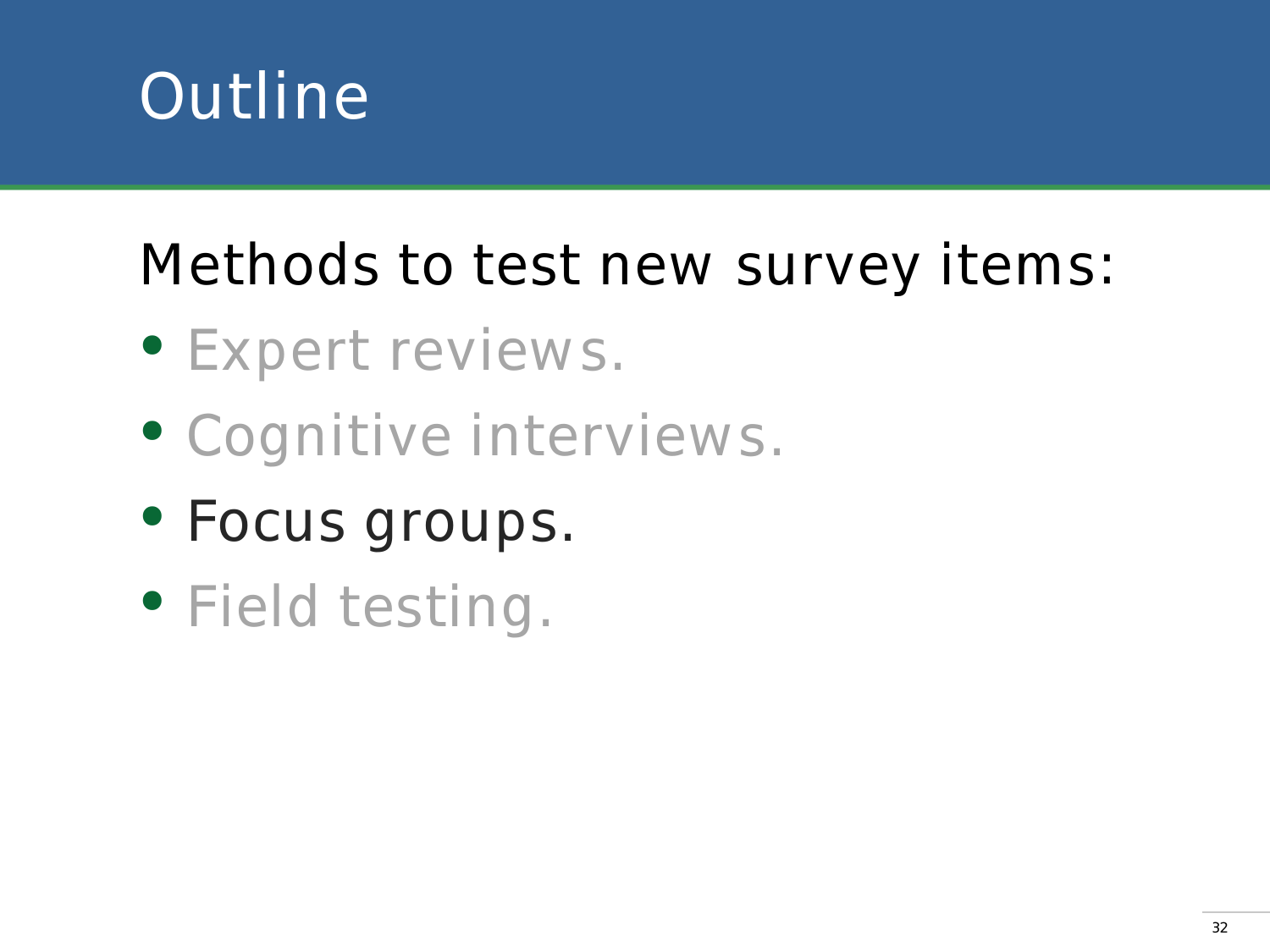

# Outline
Methods to test new survey items:
Expert reviews.
Cognitive interviews.
Focus groups.
Field testing.

32